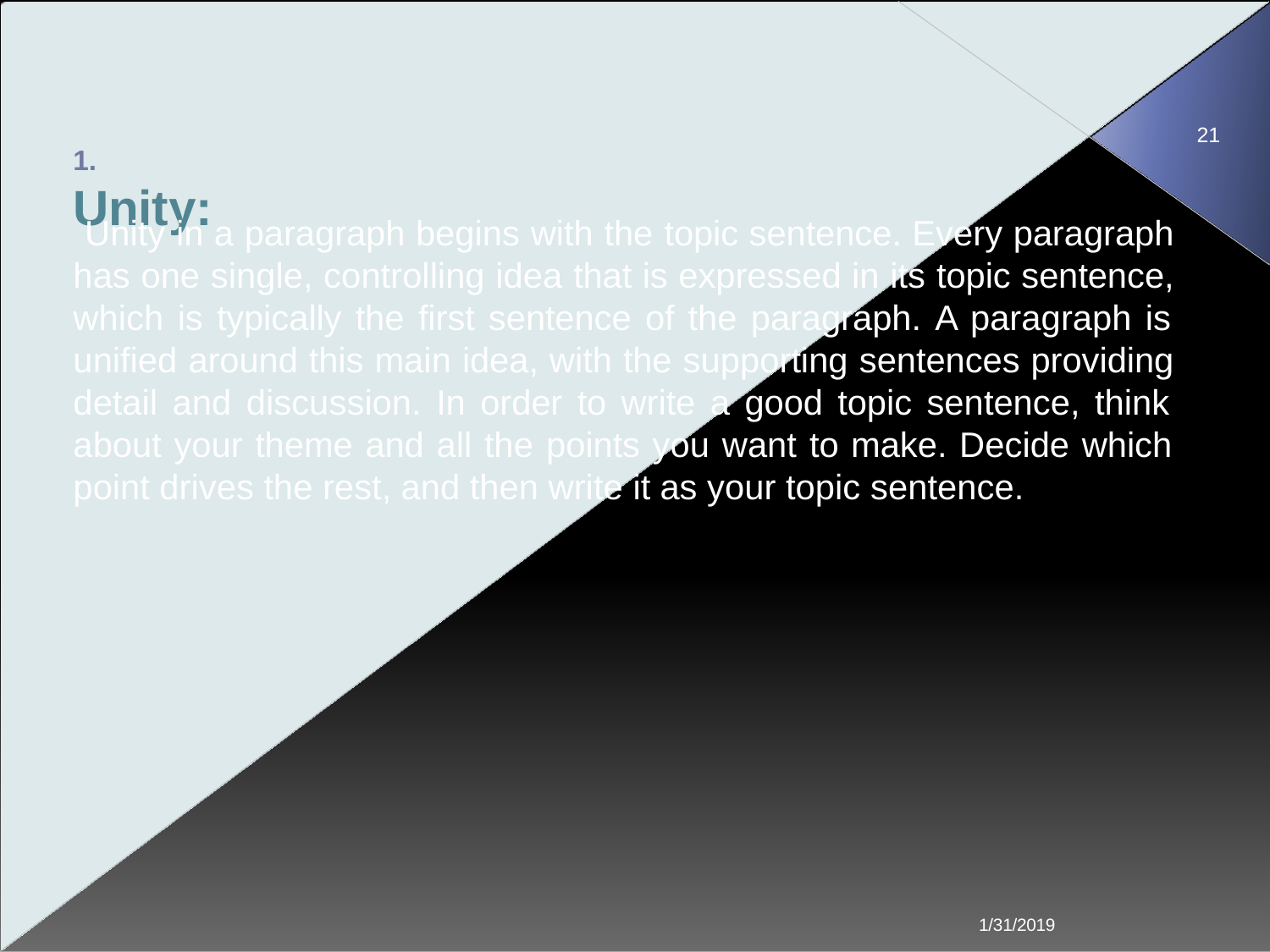

21
# 1.	Unity:
Unity in a paragraph begins with the topic sentence. Every paragraph  has one single, controlling idea that is expressed in its topic sentence,  which is typically the first sentence of the paragraph. A paragraph is  unified around this main idea, with the supporting sentences providing  detail and discussion. In order to write a good topic sentence, think  about your theme and all the points you want to make. Decide which  point drives the rest, and then write it as your topic sentence.
1/31/2019